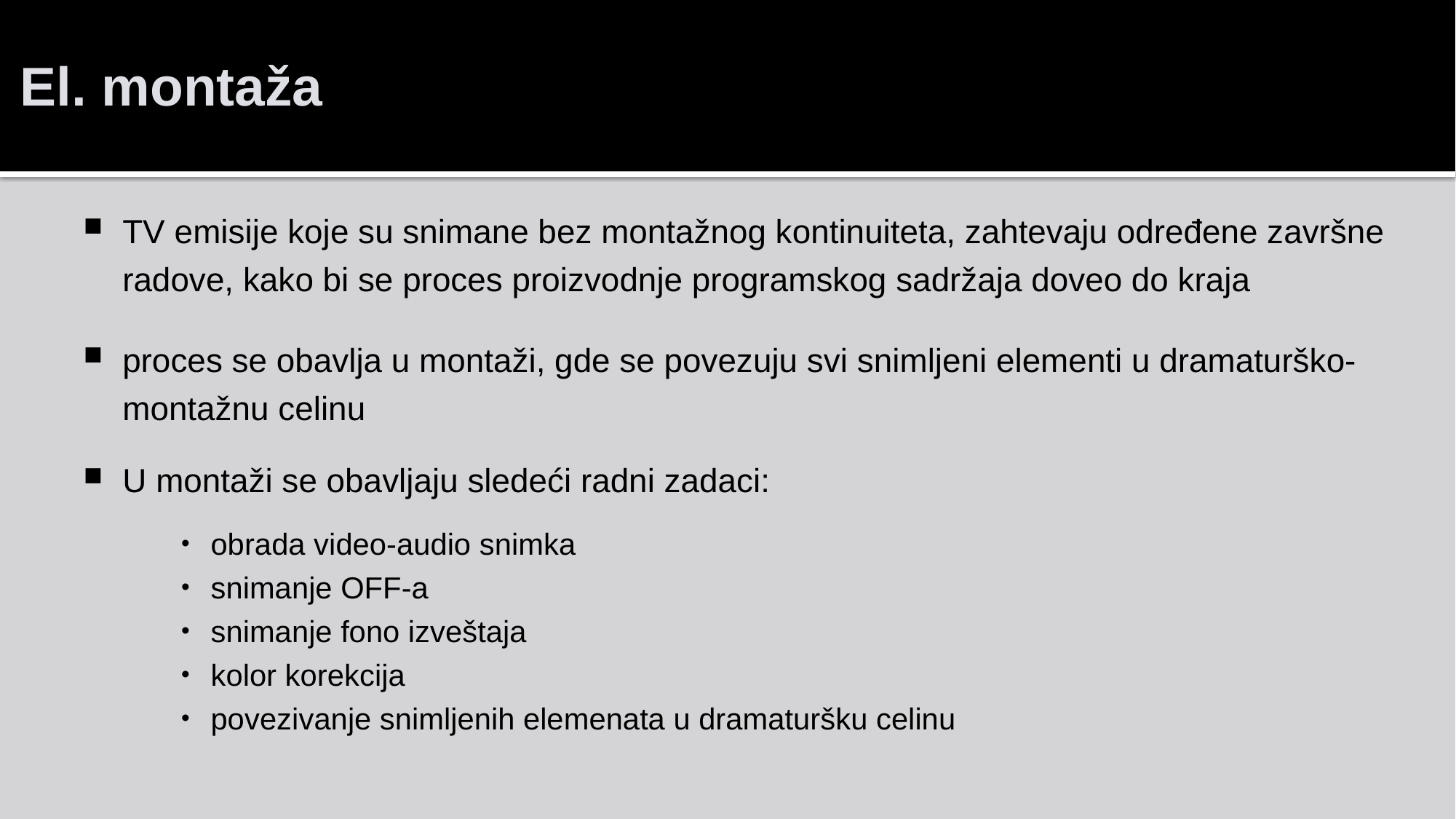

# El. montaža

TV emisije koje su snimane bez montažnog kontinuiteta, zahtevaju određene završne radove, kako bi se proces proizvodnje programskog sadržaja doveo do kraja

proces se obavlja u montaži, gde se povezuju svi snimljeni elementi u dramaturško-montažnu celinu

U montaži se obavljaju sledeći radni zadaci:

obrada video-audio snimka
snimanje OFF-a
snimanje fono izveštaja
kolor korekcija
povezivanje snimljenih elemenata u dramaturšku celinu